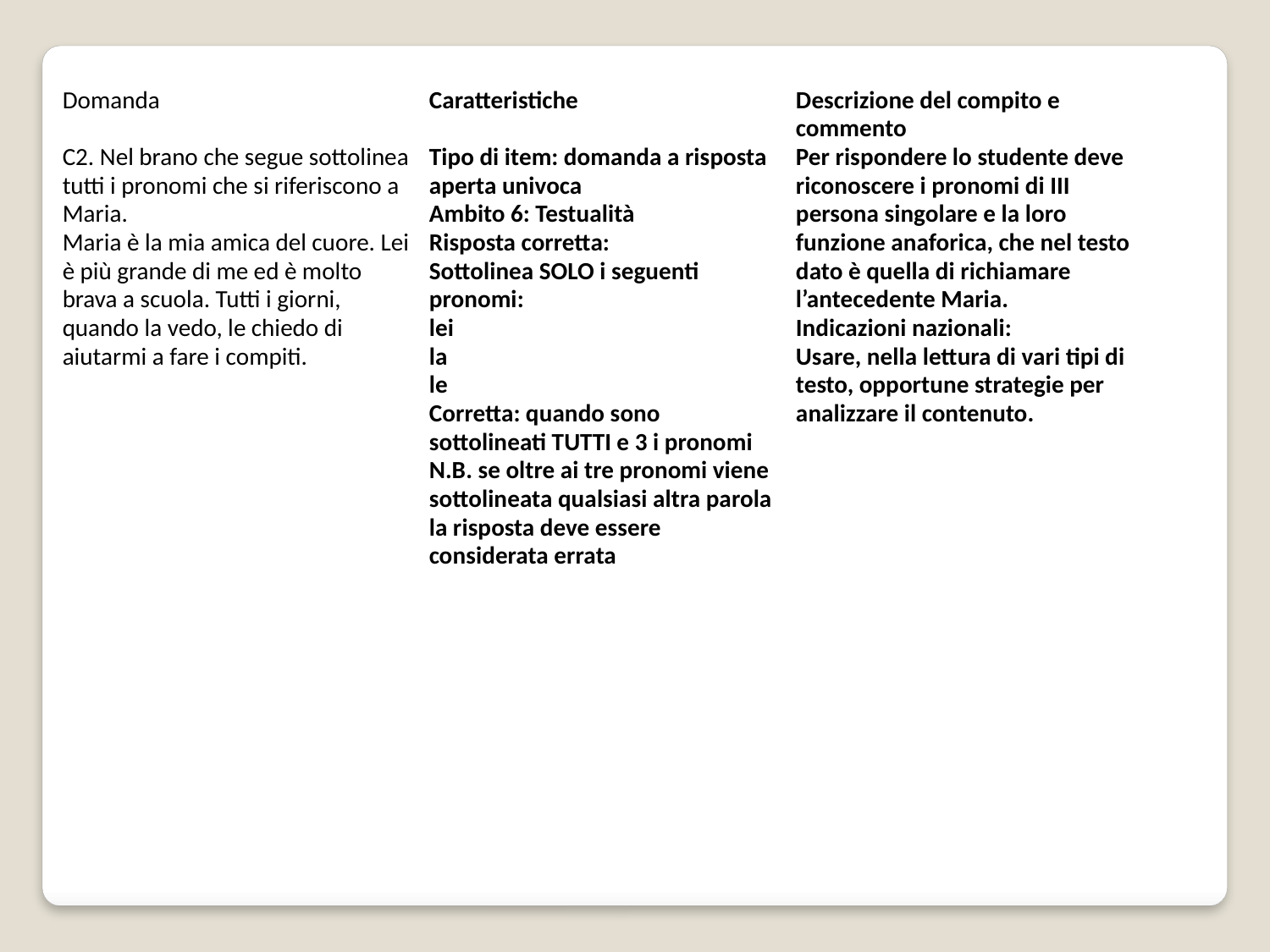

| Domanda | Caratteristiche | Descrizione del compito e commento |
| --- | --- | --- |
| C2. Nel brano che segue sottolinea tutti i pronomi che si riferiscono a Maria. Maria è la mia amica del cuore. Lei è più grande di me ed è molto brava a scuola. Tutti i giorni, quando la vedo, le chiedo di aiutarmi a fare i compiti. | Tipo di item: domanda a risposta aperta univoca Ambito 6: Testualità Risposta corretta: Sottolinea SOLO i seguenti pronomi: lei la le Corretta: quando sono sottolineati TUTTI e 3 i pronomi N.B. se oltre ai tre pronomi viene sottolineata qualsiasi altra parola la risposta deve essere considerata errata | Per rispondere lo studente deve riconoscere i pronomi di III persona singolare e la loro funzione anaforica, che nel testo dato è quella di richiamare l’antecedente Maria. Indicazioni nazionali: Usare, nella lettura di vari tipi di testo, opportune strategie per analizzare il contenuto. |